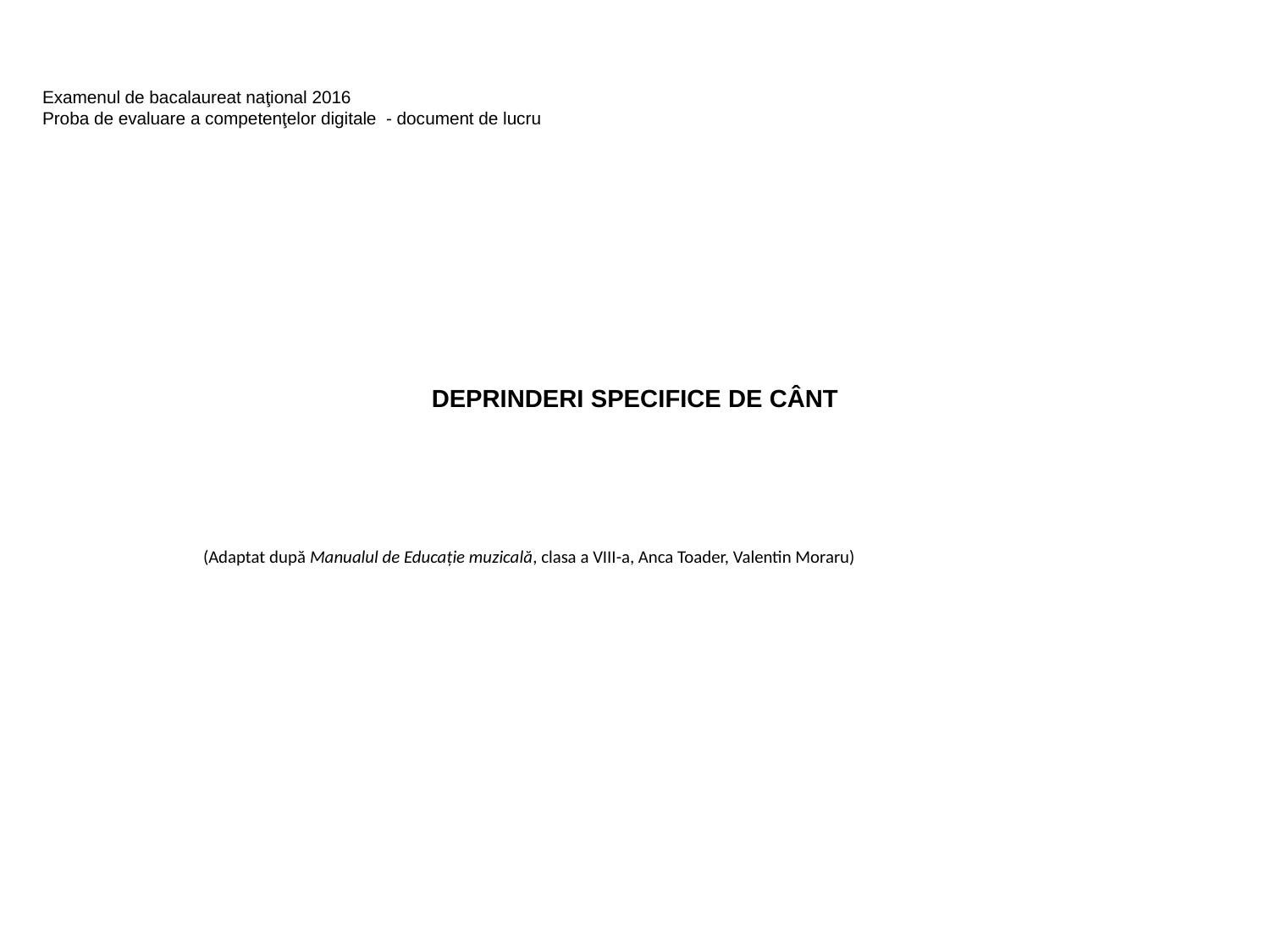

Examenul de bacalaureat naţional 2016
Proba de evaluare a competenţelor digitale  - document de lucru
# DEPRINDERI SPECIFICE DE CÂNT
(Adaptat după Manualul de Educație muzicală, clasa a VIII-a, Anca Toader, Valentin Moraru)